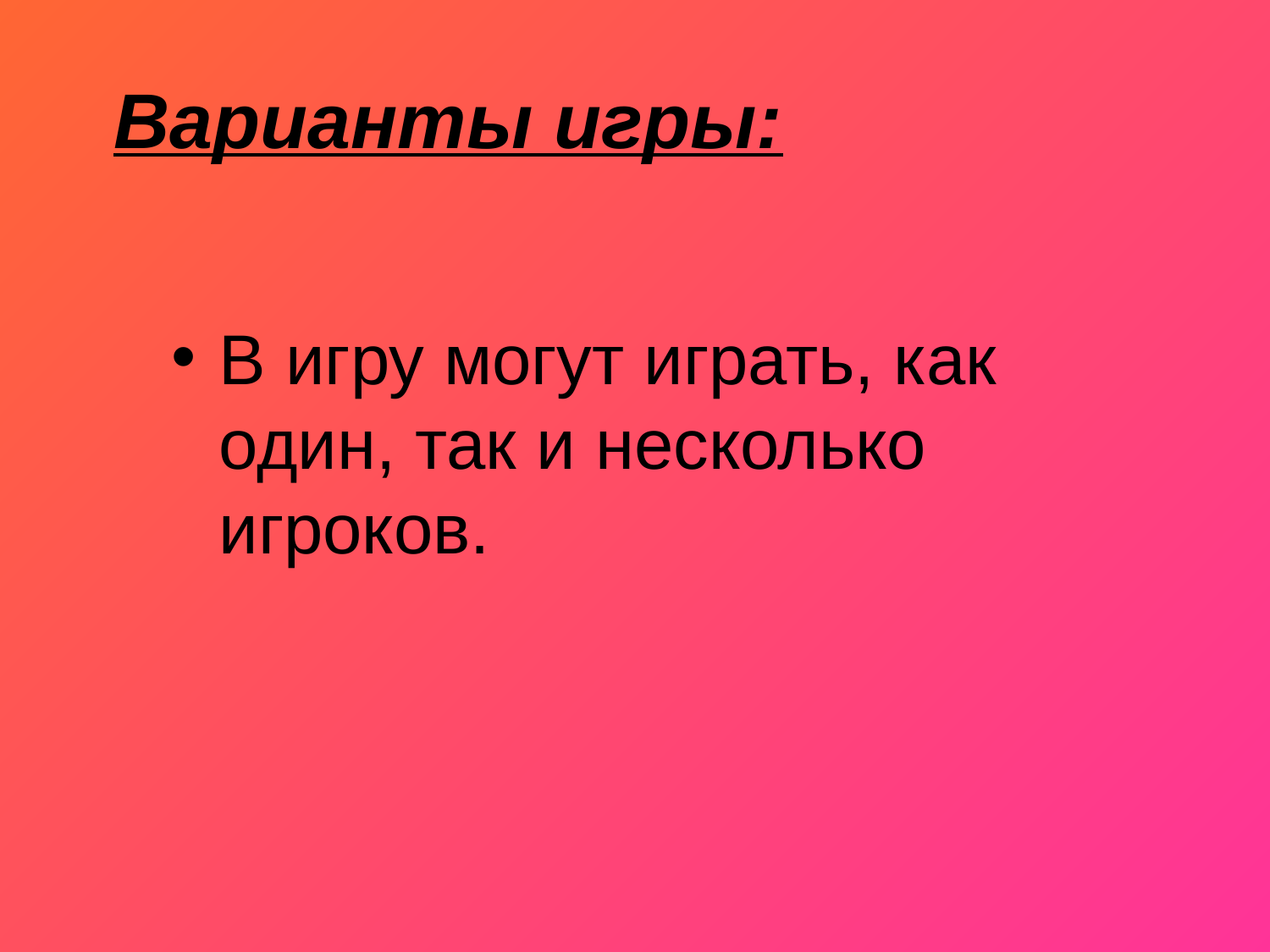

# Варианты игры:
В игру могут играть, как один, так и несколько игроков.